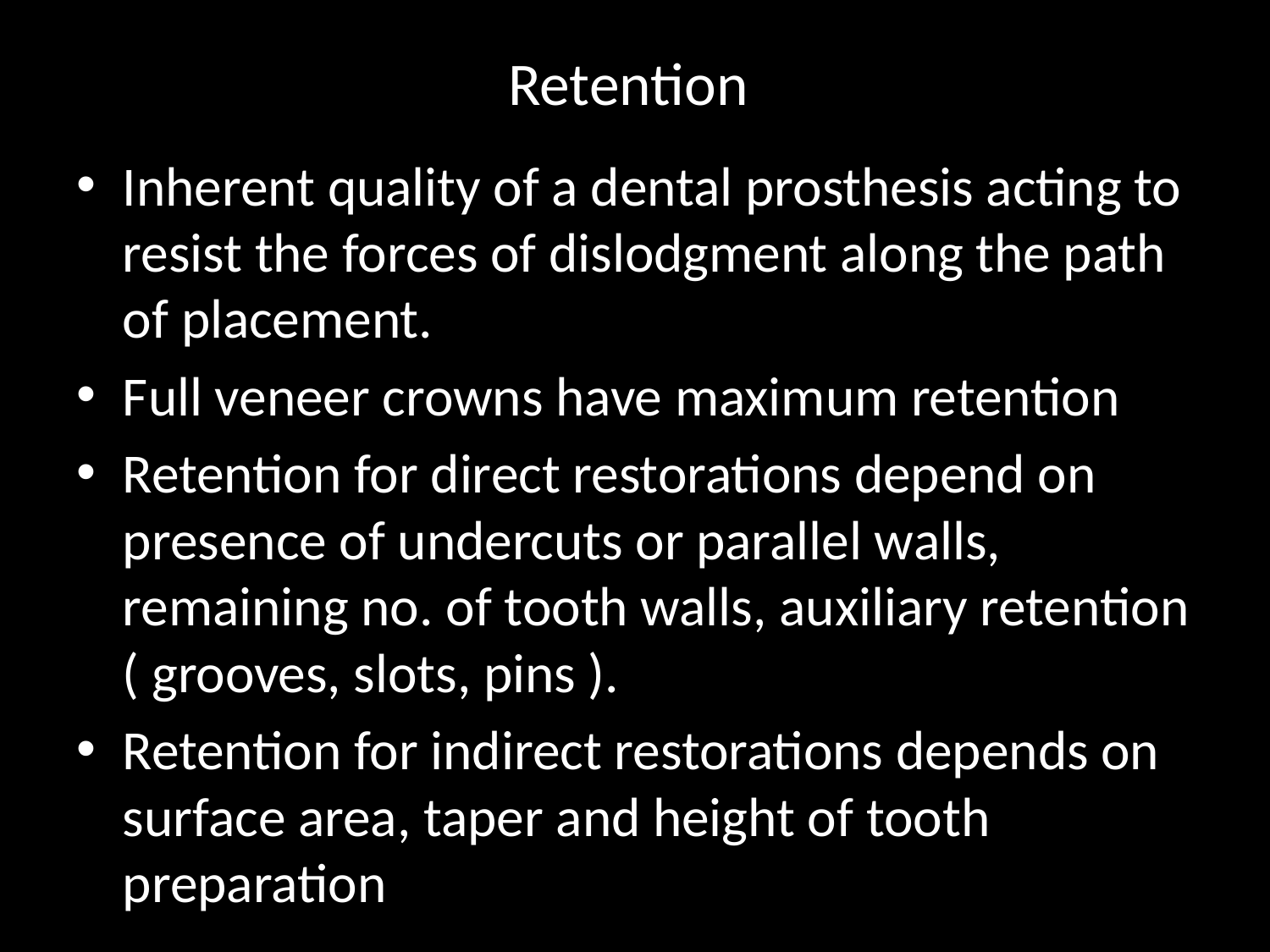

# Retention
Inherent quality of a dental prosthesis acting to resist the forces of dislodgment along the path of placement.
Full veneer crowns have maximum retention
Retention for direct restorations depend on presence of undercuts or parallel walls, remaining no. of tooth walls, auxiliary retention ( grooves, slots, pins ).
Retention for indirect restorations depends on surface area, taper and height of tooth preparation